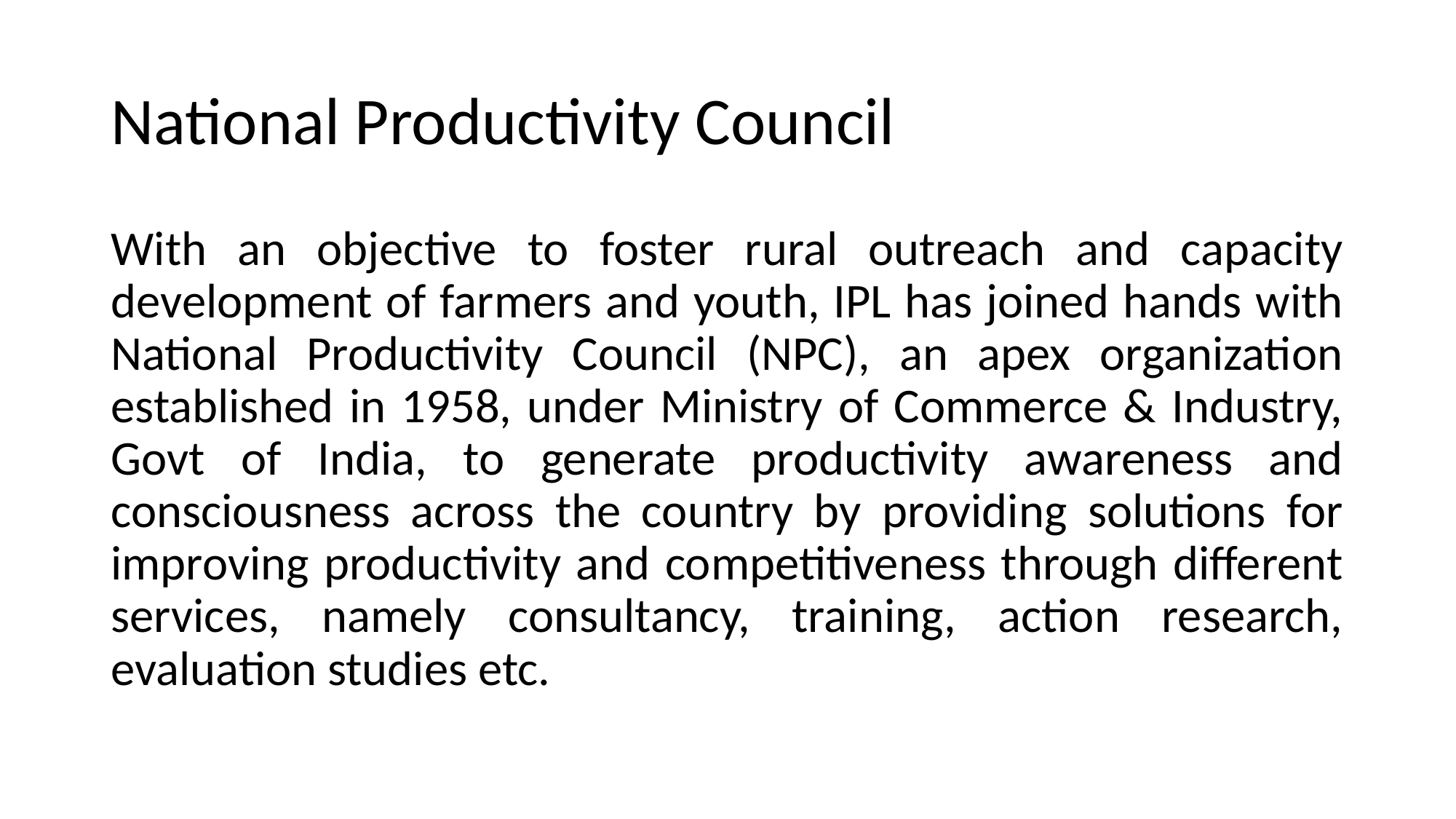

# National Productivity Council
With an objective to foster rural outreach and capacity development of farmers and youth, IPL has joined hands with National Productivity Council (NPC), an apex organization established in 1958, under Ministry of Commerce & Industry, Govt of India, to generate productivity awareness and consciousness across the country by providing solutions for improving productivity and competitiveness through different services, namely consultancy, training, action research, evaluation studies etc.